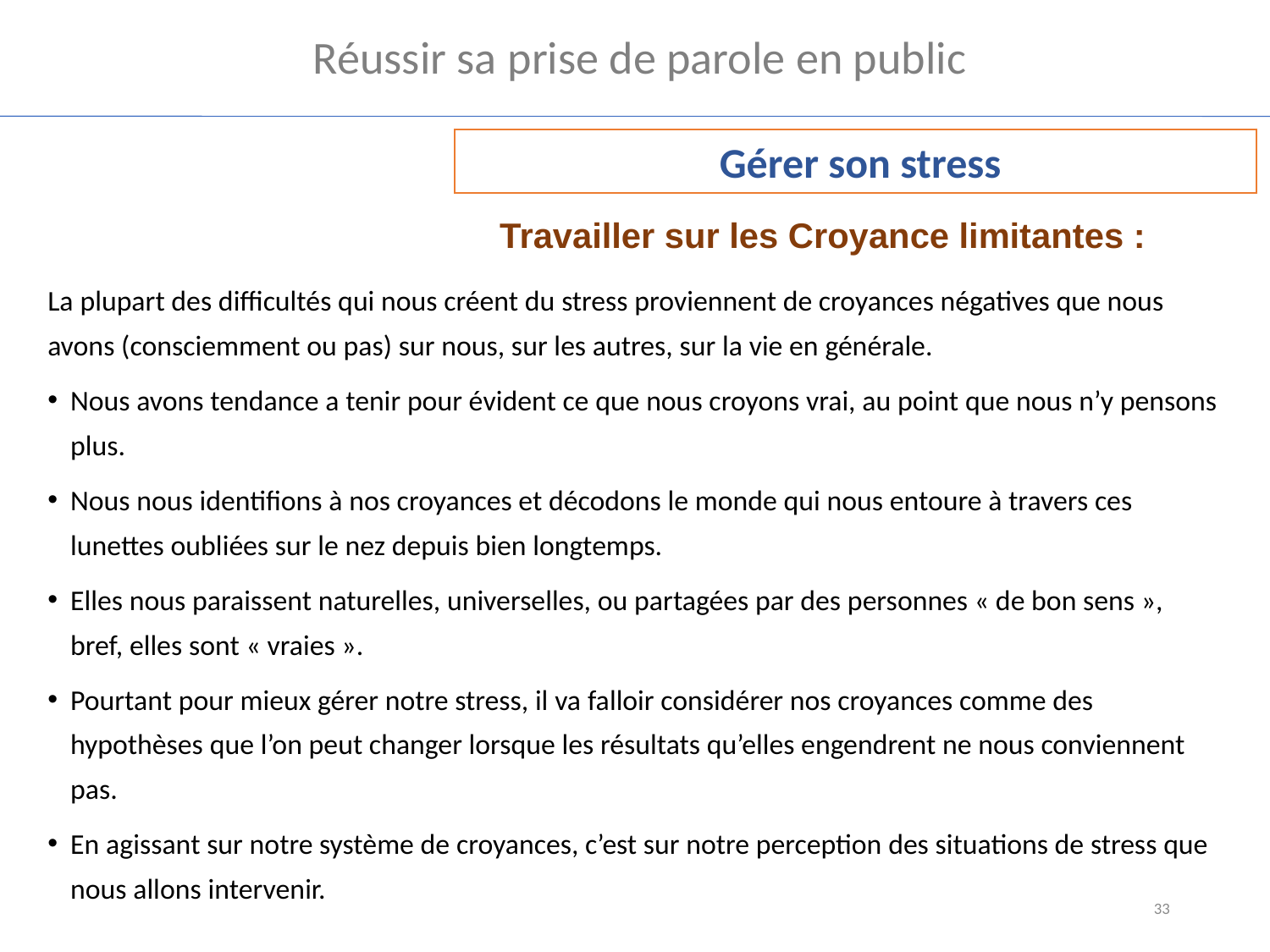

Réussir sa prise de parole en public
 Gérer son stress
Travailler sur les Croyance limitantes :
La plupart des difficultés qui nous créent du stress proviennent de croyances négatives que nous avons (consciemment ou pas) sur nous, sur les autres, sur la vie en générale.
Nous avons tendance a tenir pour évident ce que nous croyons vrai, au point que nous n’y pensons plus.
Nous nous identifions à nos croyances et décodons le monde qui nous entoure à travers ces lunettes oubliées sur le nez depuis bien longtemps.
Elles nous paraissent naturelles, universelles, ou partagées par des personnes « de bon sens », bref, elles sont « vraies ».
Pourtant pour mieux gérer notre stress, il va falloir considérer nos croyances comme des hypothèses que l’on peut changer lorsque les résultats qu’elles engendrent ne nous conviennent pas.
En agissant sur notre système de croyances, c’est sur notre perception des situations de stress que nous allons intervenir.
33